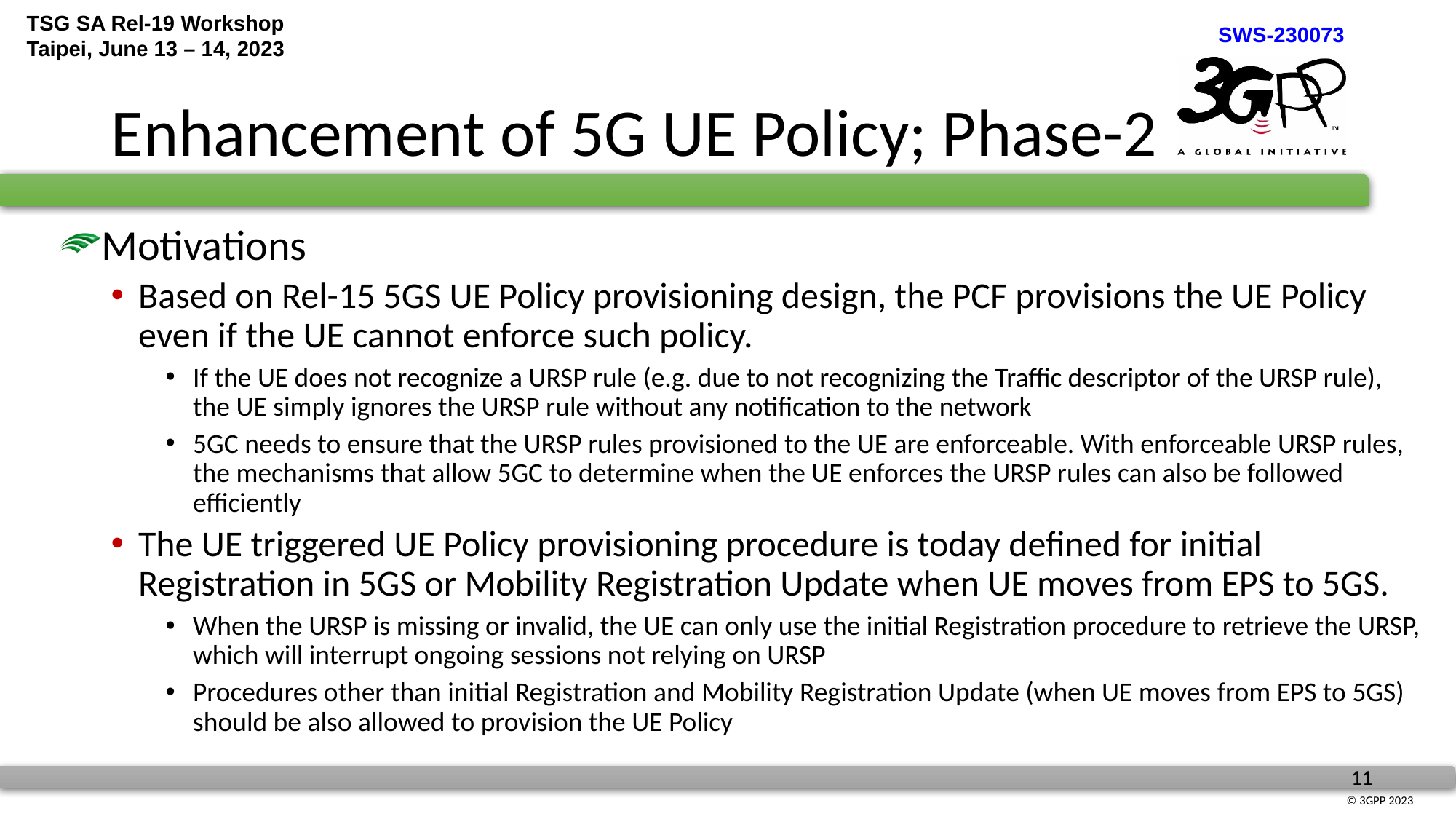

# Enhancement of 5G UE Policy; Phase-2
Motivations
Based on Rel-15 5GS UE Policy provisioning design, the PCF provisions the UE Policy even if the UE cannot enforce such policy.
If the UE does not recognize a URSP rule (e.g. due to not recognizing the Traffic descriptor of the URSP rule), the UE simply ignores the URSP rule without any notification to the network
5GC needs to ensure that the URSP rules provisioned to the UE are enforceable. With enforceable URSP rules, the mechanisms that allow 5GC to determine when the UE enforces the URSP rules can also be followed efficiently
The UE triggered UE Policy provisioning procedure is today defined for initial Registration in 5GS or Mobility Registration Update when UE moves from EPS to 5GS.
When the URSP is missing or invalid, the UE can only use the initial Registration procedure to retrieve the URSP, which will interrupt ongoing sessions not relying on URSP
Procedures other than initial Registration and Mobility Registration Update (when UE moves from EPS to 5GS) should be also allowed to provision the UE Policy